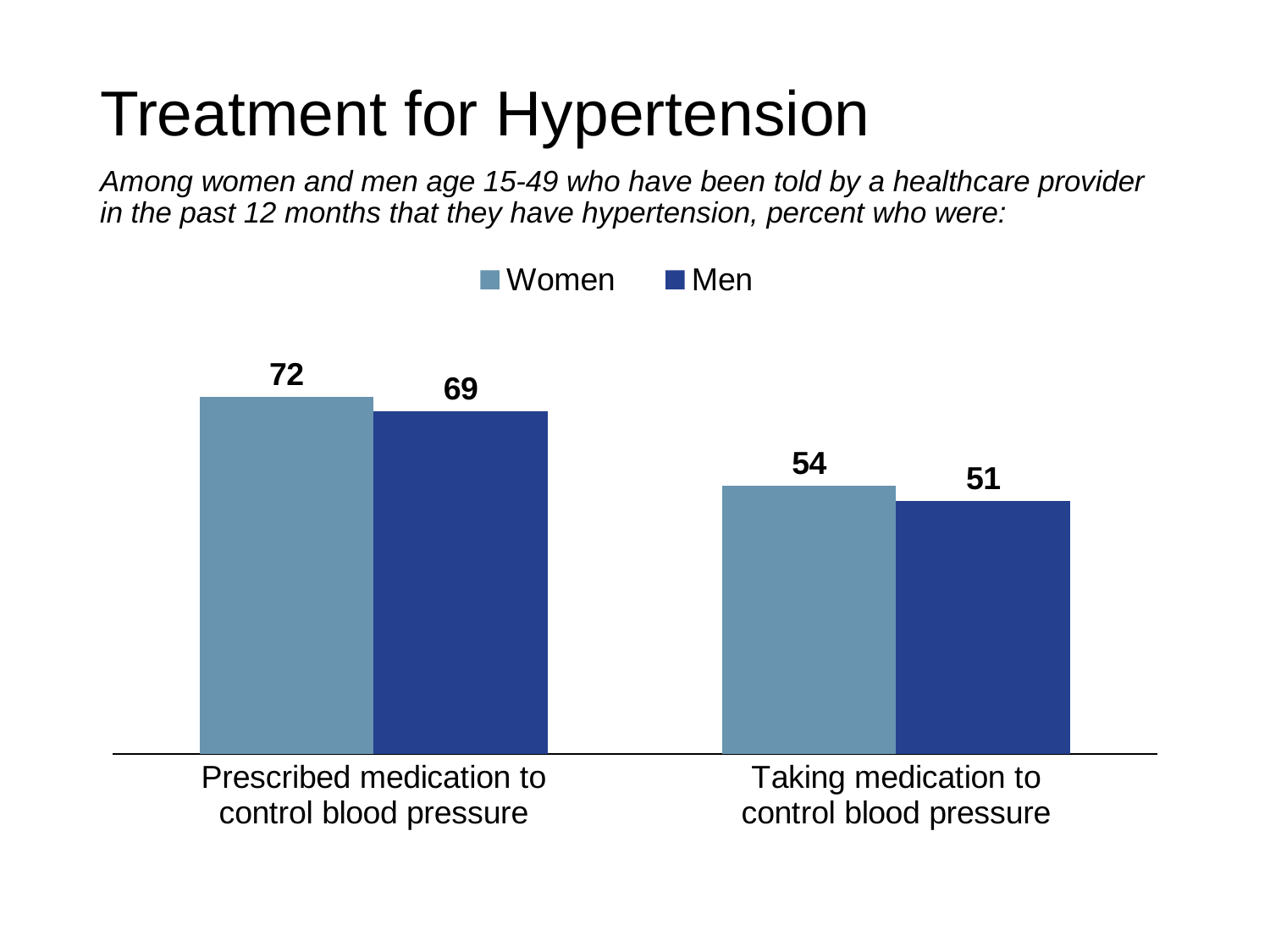

# Treatment for Hypertension
Among women and men age 15-49 who have been told by a healthcare provider in the past 12 months that they have hypertension, percent who were:

### Chart

| Category | Women | Men |
|---|---|---|
| Prescribed medication to
control blood pressure | 72.0 | 69.0 |
| Taking medication to
control blood pressure | 54.0 | 51.0 |